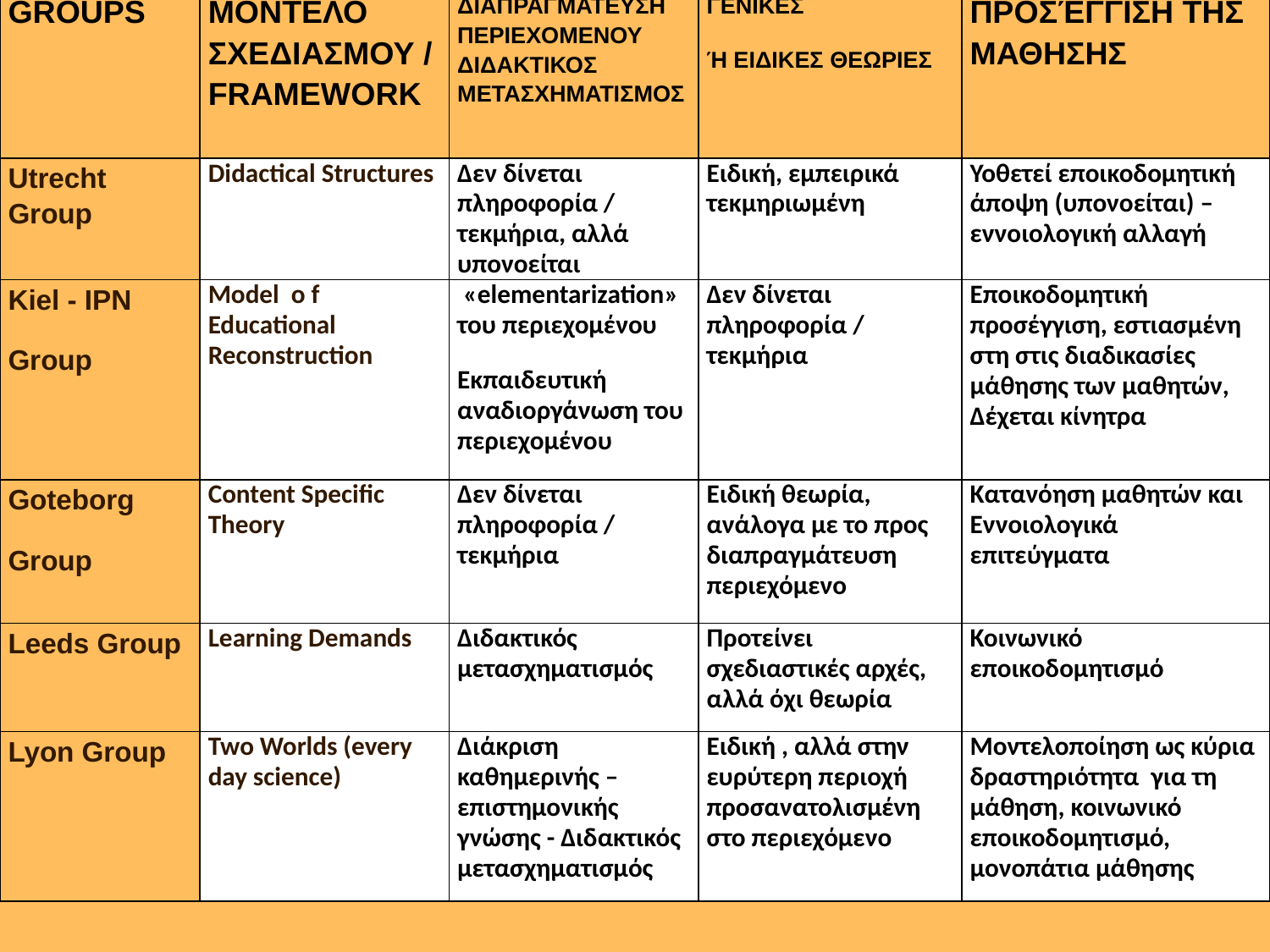

| GROUPS | ΜΟΝΤΕΛΟ ΣΧΕΔΙΑΣΜΟΥ / FRAMEWORK | ΔΙΑΠΡΑΓΜΑΤΕΥΣΗ ΠΕΡΙΕΧΟΜΕΝΟΥ ΔΙΔΑΚΤΙΚΟΣ ΜΕΤΑΣΧΗΜΑΤΙΣΜΟΣ | ΓΕΝΙΚΕΣ Ή ΕΙΔΙΚΕΣ ΘΕΩΡΙΕΣ | ΠΡΟΣΈΓΓΙΣΗ ΤΗΣ ΜΑΘΗΣΗΣ |
| --- | --- | --- | --- | --- |
| Utrecht Group | Didactical Structures | Δεν δίνεται πληροφορία / τεκμήρια, αλλά υπονοείται | Ειδική, εμπειρικά τεκμηριωμένη | Υοθετεί εποικοδομητική άποψη (υπονοείται) – εννοιολογική αλλαγή |
| Kiel - IPN Group | Model o f Educational Reconstruction | «elementarization» του περιεχομένου Εκπαιδευτική αναδιοργάνωση του περιεχομένου | Δεν δίνεται πληροφορία / τεκμήρια | Εποικοδομητική προσέγγιση, εστιασμένη στη στις διαδικασίες μάθησης των μαθητών, Δέχεται κίνητρα |
| Goteborg Group | Content Specific Theory | Δεν δίνεται πληροφορία / τεκμήρια | Ειδική θεωρία, ανάλογα με το προς διαπραγμάτευση περιεχόμενο | Κατανόηση μαθητών και Εννοιολογικά επιτεύγματα |
| Leeds Group | Learning Demands | Διδακτικός μετασχηματισμός | Προτείνει σχεδιαστικές αρχές, αλλά όχι θεωρία | Κοινωνικό εποικοδομητισμό |
| Lyon Group | Two Worlds (every day science) | Διάκριση καθημερινής – επιστημονικής γνώσης - Διδακτικός μετασχηματισμός | Ειδική , αλλά στην ευρύτερη περιοχή προσανατολισμένη στο περιεχόμενο | Μοντελοποίηση ως κύρια δραστηριότητα για τη μάθηση, κοινωνικό εποικοδομητισμό, μονοπάτια μάθησης |